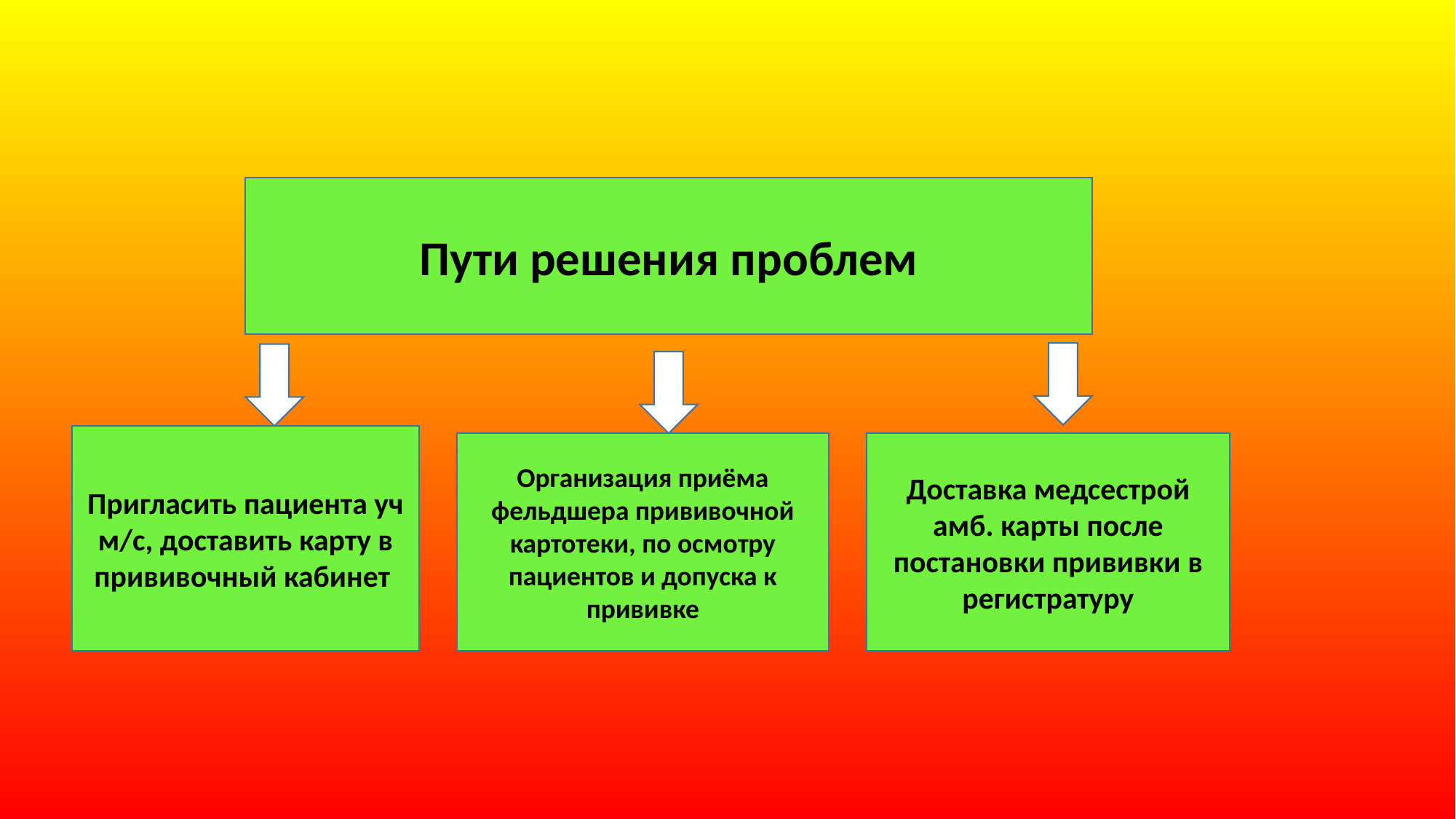

Пути решения проблем

Пригласить пациента уч м/с, доставить карту в прививочный кабинет
Организация приёма фельдшера прививочной картотеки, по осмотру пациентов и допуска к прививке
Доставка медсестрой амб. карты после постановки прививки в регистратуру